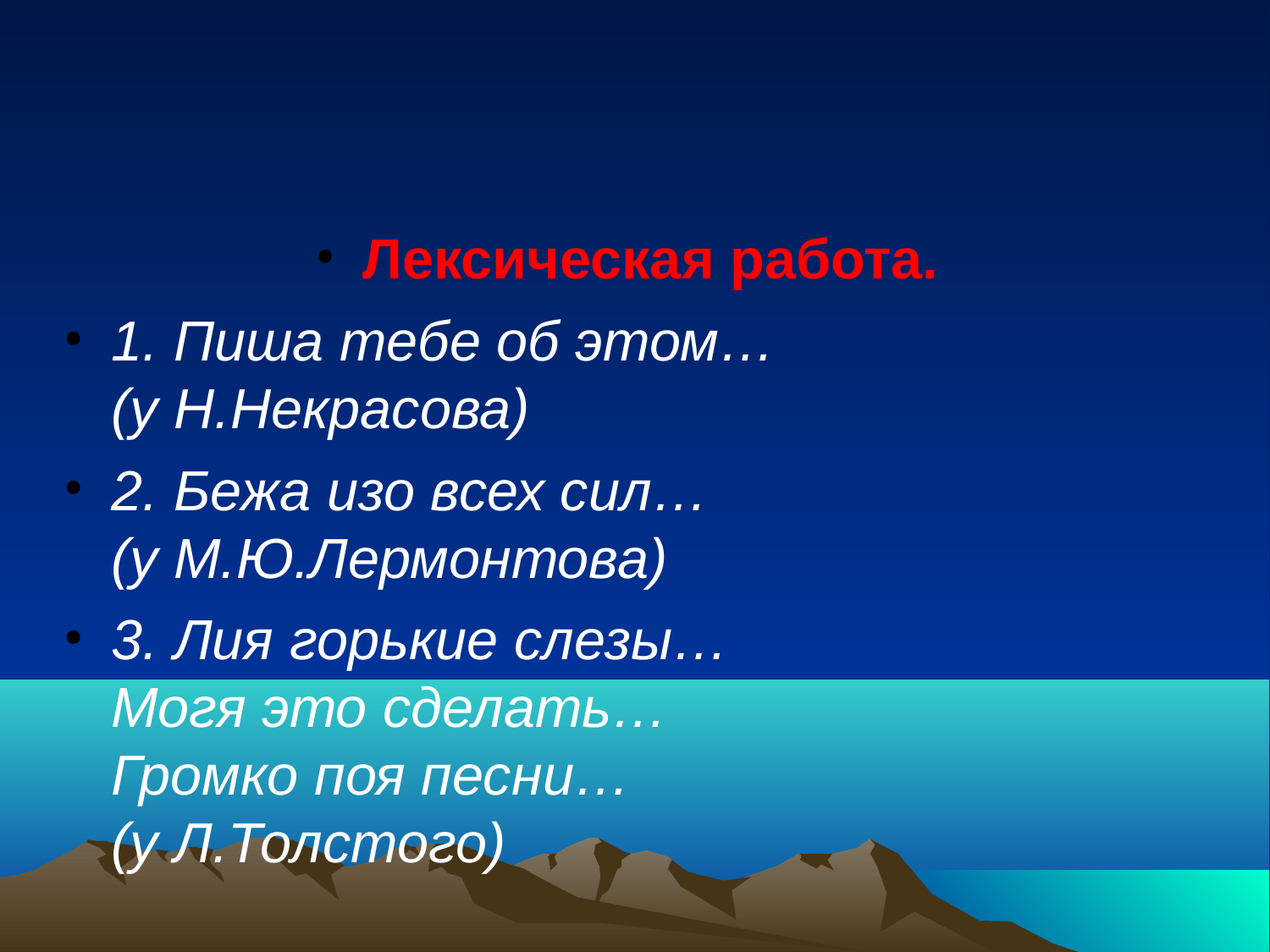

#
Лексическая работа.
1. Пиша тебе об этом…
(у Н.Некрасова)
2. Бежа изо всех сил…
(у М.Ю.Лермонтова)
3. Лия горькие слезы…
Могя это сделать…
Громко поя песни…
(у Л.Толстого)